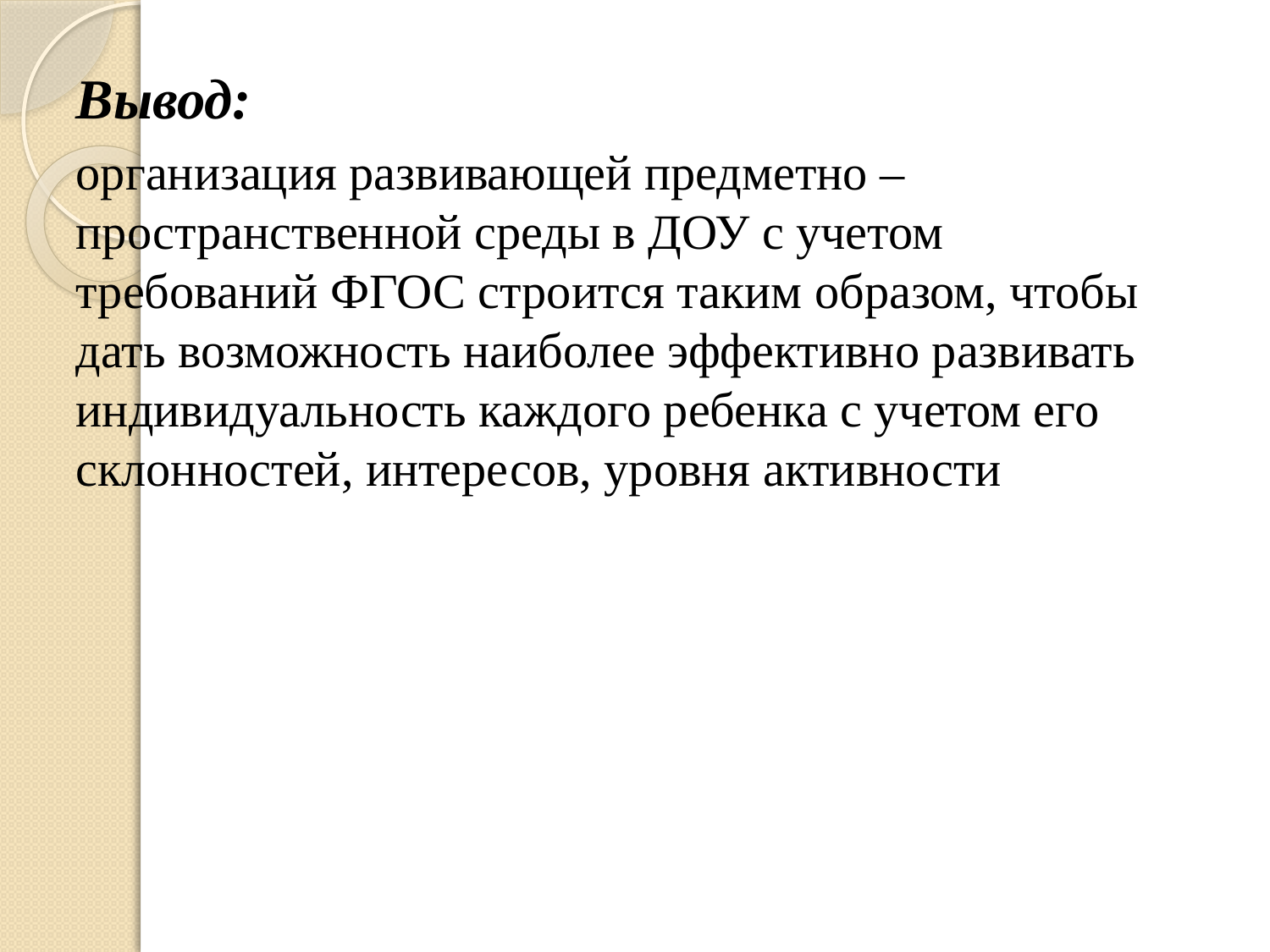

#
Вывод:
организация развивающей предметно – пространственной среды в ДОУ с учетом требований ФГОС строится таким образом, чтобы дать возможность наиболее эффективно развивать индивидуальность каждого ребенка с учетом его склонностей, интересов, уровня активности